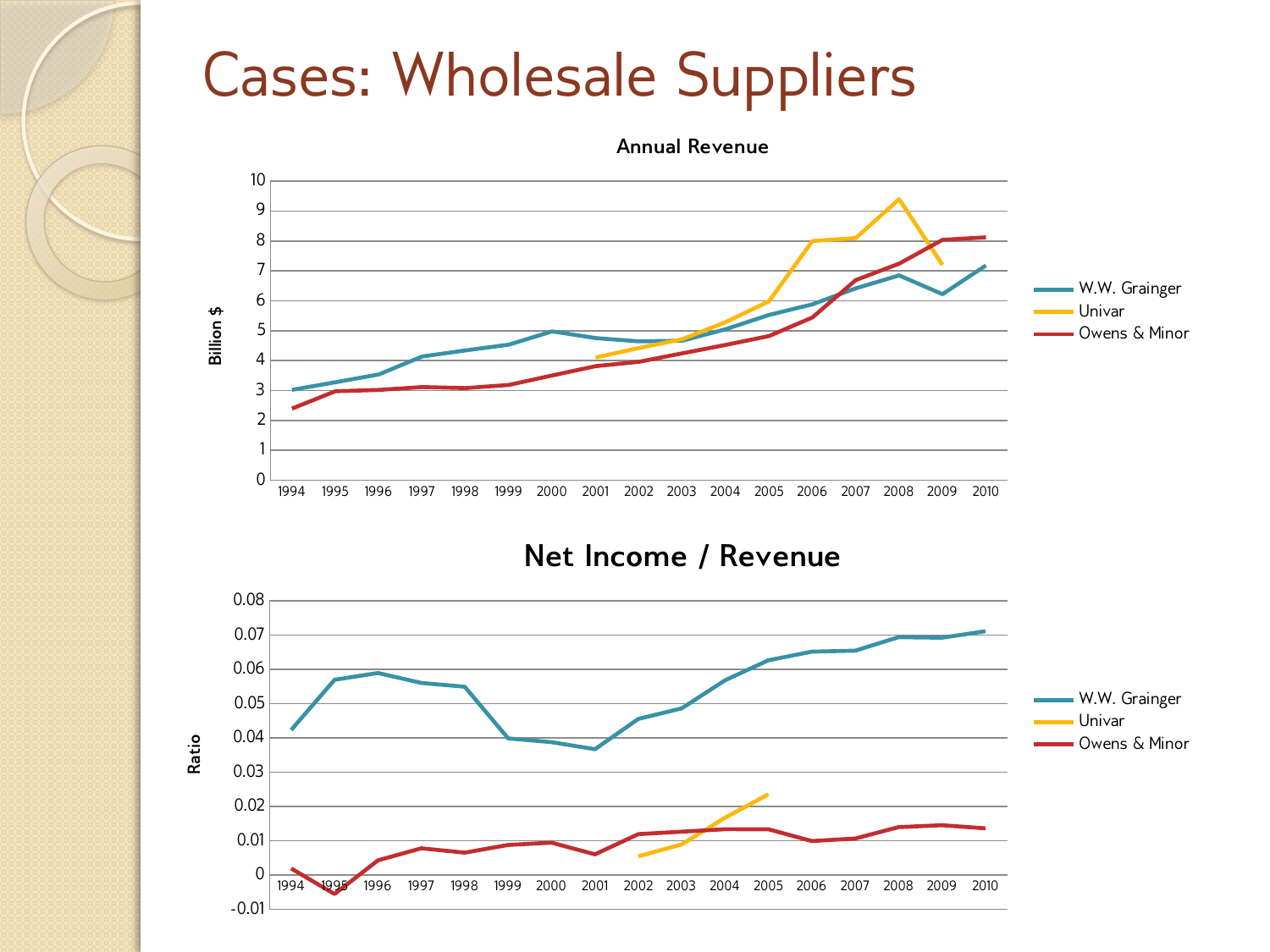

# Cases: Wholesale Suppliers

### Chart: Annual Revenue

| Category | W.W. Grainger | Univar | Owens & Minor |
|---|---|---|---|
| 1994 | 3.0230799999999998 | None | 2.3958000000000004 |
| 1995 | 3.27691 | None | 2.9764899999999996 |
| 1996 | 3.53721 | None | 3.019 |
| 1997 | 4.13656 | None | 3.1168 |
| 1998 | 4.341270000000001 | None | 3.0821199999999997 |
| 1999 | 4.53385 | None | 3.1863699999999997 |
| 2000 | 4.97704 | None | 3.50358 |
| 2001 | 4.75432 | 4.103 | 3.81499 |
| 2002 | 4.6438999999999995 | 4.4205 | 3.9597800000000003 |
| 2003 | 4.667 | 4.7174 | 4.2441 |
| 2004 | 5.049785 | 5.2842 | 4.525105 |
| 2005 | 5.526636 | 5.9867 | 4.822414 |
| 2006 | 5.883654 | 8.0 | 5.441266 |
| 2007 | 6.418014 | 8.1 | 6.694596 |
| 2008 | 6.850032 | 9.4 | 7.243237 |
| 2009 | 6.221991 | 7.2 | 8.037624 |
| 2010 | 7.182158 | None | 8.123608 |

### Chart: Net Income / Revenue

| Category | W.W. Grainger | Univar | Owens & Minor |
|---|---|---|---|
| 1994 | 0.04229924447914048 | None | 0.0019242006845312629 |
| 1995 | 0.056963724972611395 | None | -0.005537730682784086 |
| 1996 | 0.058952111975257335 | None | 0.004294468367008943 |
| 1997 | 0.056044877869534104 | None | 0.007802874743326489 |
| 1998 | 0.05493876215946024 | None | 0.006536085551503511 |
| 1999 | 0.03986258919020259 | None | 0.008780838383489677 |
| 2000 | 0.03875857939658914 | None | 0.009444054367247216 |
| 2001 | 0.03670977132376449 | None | 0.006038023690756725 |
| 2002 | 0.045558043885527255 | 0.0054744938355389666 | 0.011936774265236958 |
| 2003 | 0.04863316905935291 | 0.008945605630220038 | 0.01263895761174336 |
| 2004 | 0.05681885466410946 | 0.01672911699027289 | 0.013369855506115327 |
| 2005 | 0.06266452141953985 | 0.0235522073930546 | 0.013358454914903615 |
| 2006 | 0.06516341715539357 | None | 0.009915523335929544 |
| 2007 | 0.06545950195808235 | None | 0.010666961830108942 |
| 2008 | 0.06939456633195291 | None | 0.01397952324354429 |
| 2009 | 0.06923378706269424 | None | 0.01453899809197345 |
| 2010 | 0.0711297356588368 | None | 0.013612055136092238 |